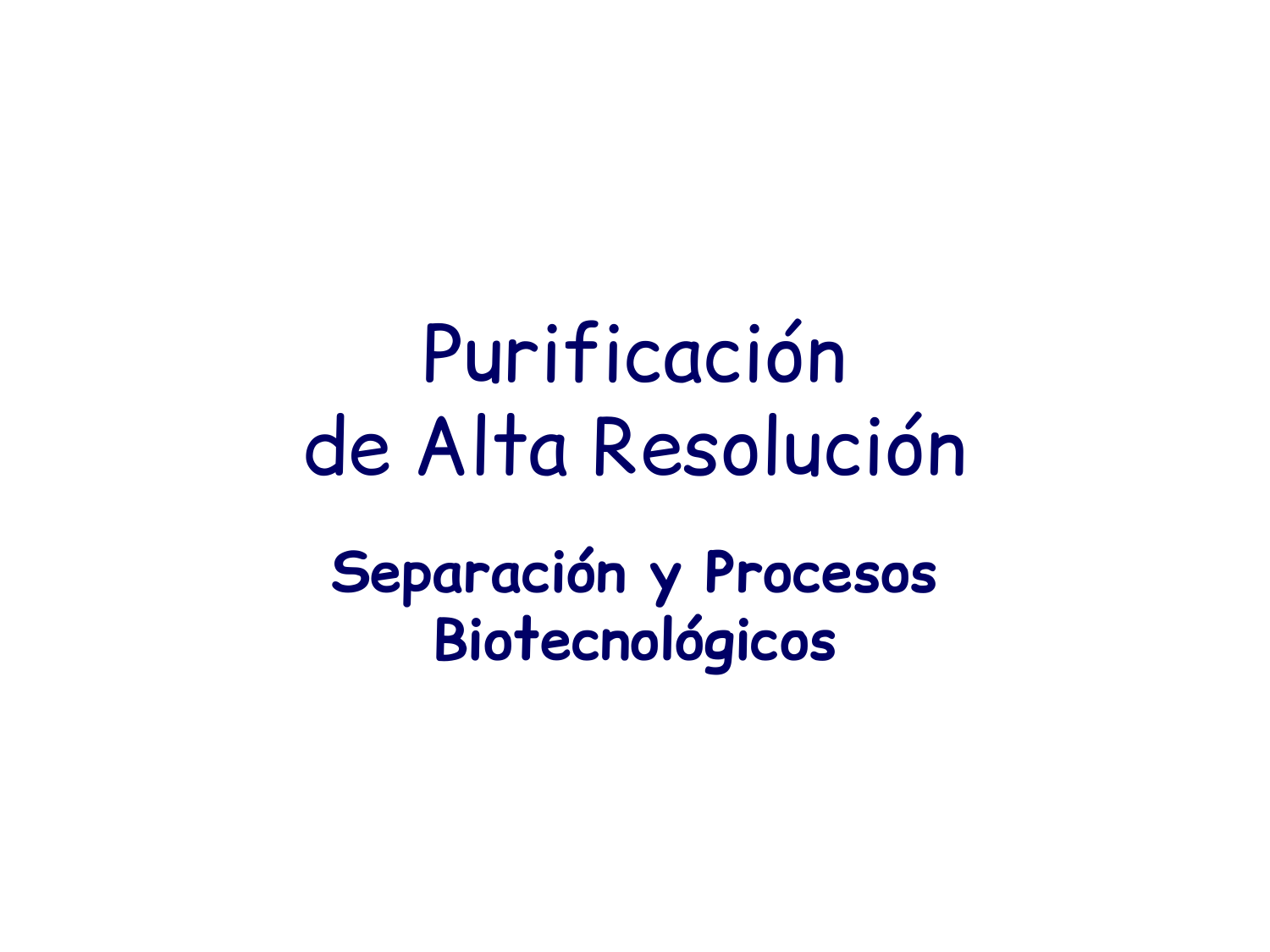

# Purificación de Alta Resolución
Separación y Procesos Biotecnológicos